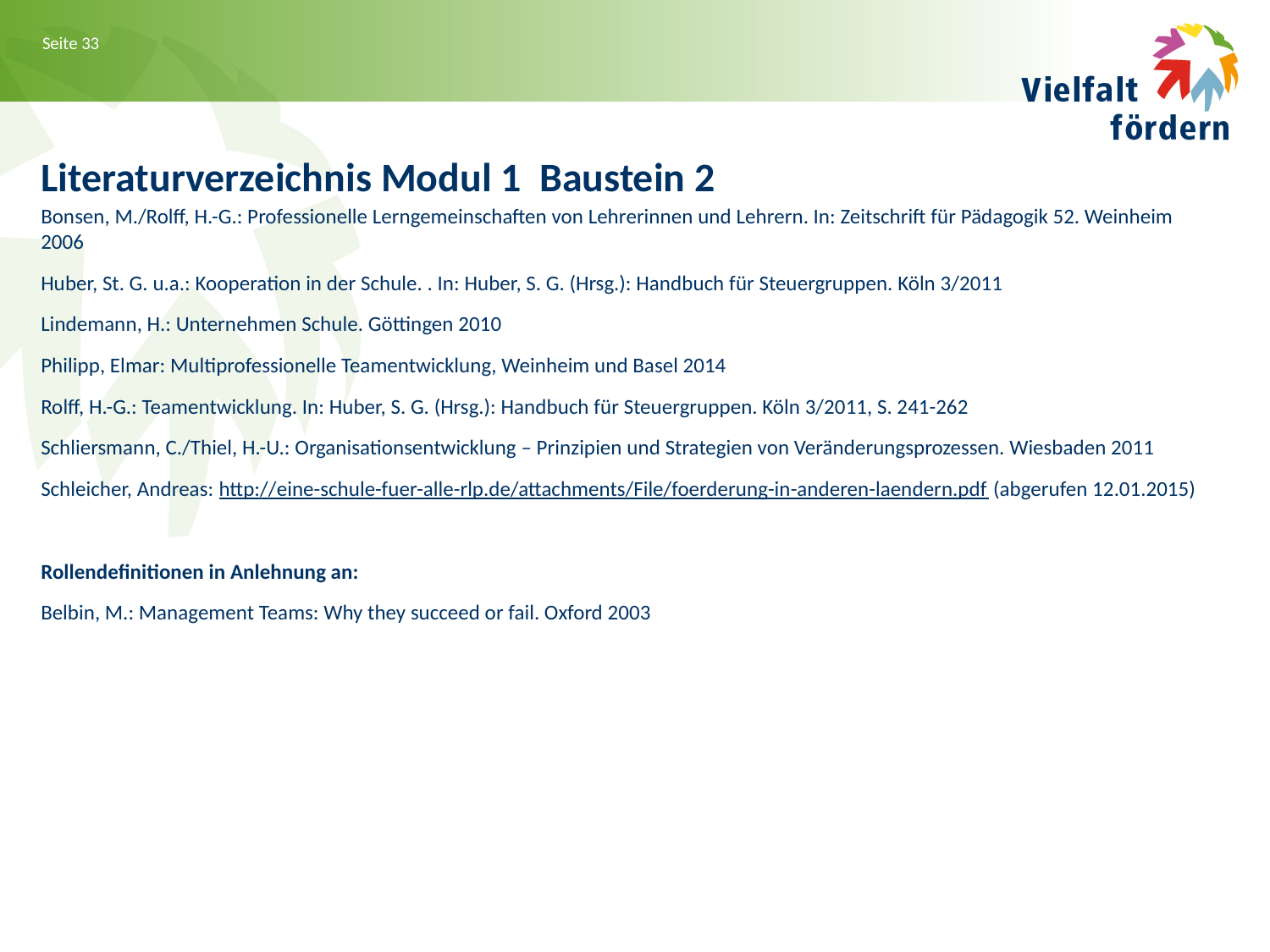

Literaturverzeichnis Modul 1  Baustein 2
Bonsen, M./Rolff, H.-G.: Professionelle Lerngemeinschaften von Lehrerinnen und Lehrern. In: Zeitschrift für Pädagogik 52. Weinheim 2006
Huber, St. G. u.a.: Kooperation in der Schule. . In: Huber, S. G. (Hrsg.): Handbuch für Steuergruppen. Köln 3/2011
Lindemann, H.: Unternehmen Schule. Göttingen 2010
Philipp, Elmar: Multiprofessionelle Teamentwicklung, Weinheim und Basel 2014
Rolff, H.-G.: Teamentwicklung. In: Huber, S. G. (Hrsg.): Handbuch für Steuergruppen. Köln 3/2011, S. 241-262
Schliersmann, C./Thiel, H.-U.: Organisationsentwicklung – Prinzipien und Strategien von Veränderungsprozessen. Wiesbaden 2011
Schleicher, Andreas: http://eine-schule-fuer-alle-rlp.de/attachments/File/foerderung-in-anderen-laendern.pdf (abgerufen 12.01.2015)

Rollendefinitionen in Anlehnung an:
Belbin, M.: Management Teams: Why they succeed or fail. Oxford 2003